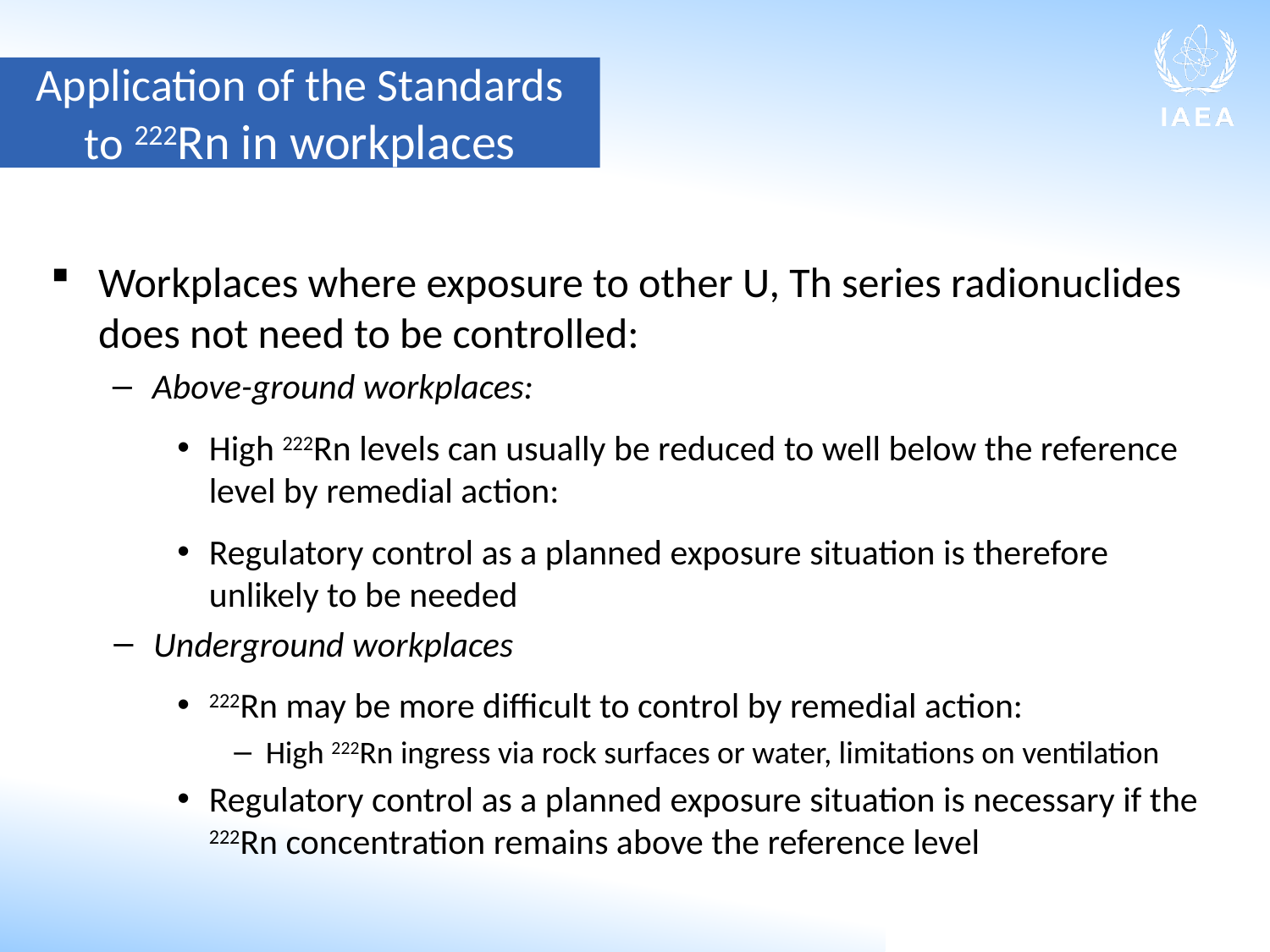

Application of the Standards to 222Rn in workplaces
Workplaces where exposure to other U, Th series radionuclides does not need to be controlled:
Above-ground workplaces:

High 222Rn levels can usually be reduced to well below the reference level by remedial action:

Regulatory control as a planned exposure situation is therefore unlikely to be needed
Underground workplaces

222Rn may be more difficult to control by remedial action:
High 222Rn ingress via rock surfaces or water, limitations on ventilation
Regulatory control as a planned exposure situation is necessary if the 222Rn concentration remains above the reference level